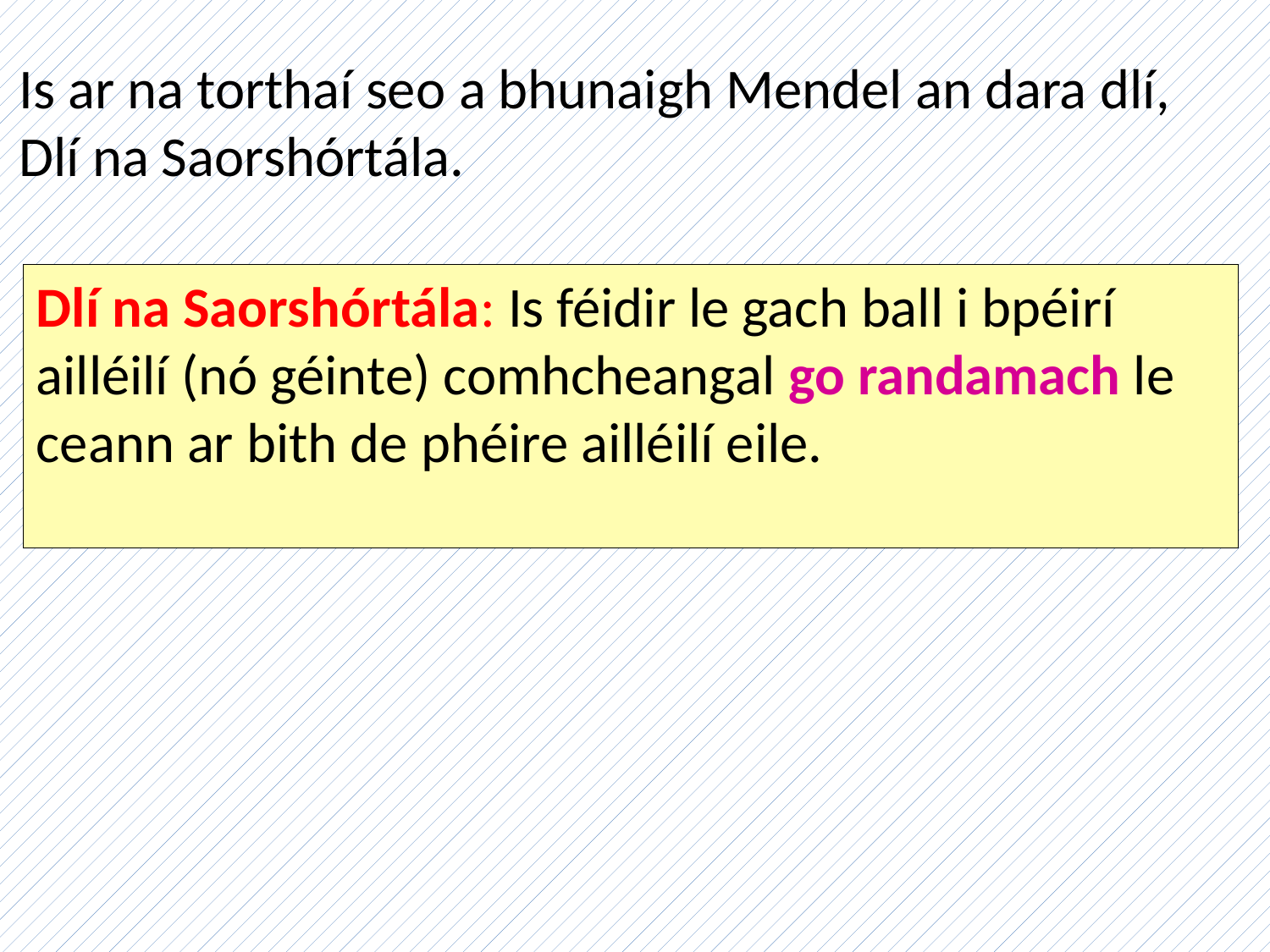

Is ar na torthaí seo a bhunaigh Mendel an dara dlí,
Dlí na Saorshórtála.
Dlí na Saorshórtála: Is féidir le gach ball i bpéirí ailléilí (nó géinte) comhcheangal go randamach le ceann ar bith de phéire ailléilí eile.